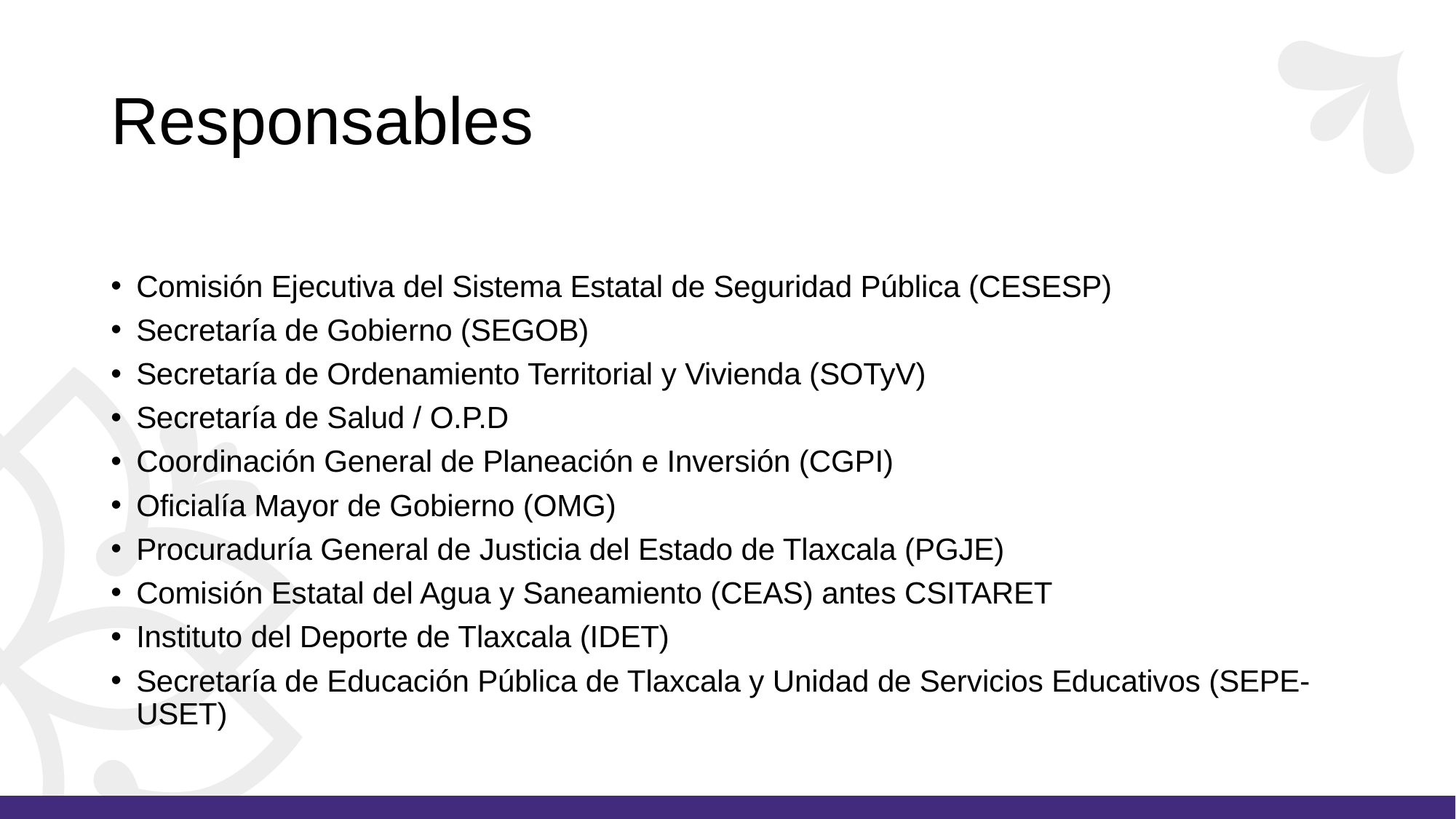

# Responsables

Comisión Ejecutiva del Sistema Estatal de Seguridad Pública (CESESP)
Secretaría de Gobierno (SEGOB)
Secretaría de Ordenamiento Territorial y Vivienda (SOTyV)
Secretaría de Salud / O.P.D
Coordinación General de Planeación e Inversión (CGPI)
Oficialía Mayor de Gobierno (OMG)
Procuraduría General de Justicia del Estado de Tlaxcala (PGJE)
Comisión Estatal del Agua y Saneamiento (CEAS) antes CSITARET
Instituto del Deporte de Tlaxcala (IDET)
Secretaría de Educación Pública de Tlaxcala y Unidad de Servicios Educativos (SEPE-USET)